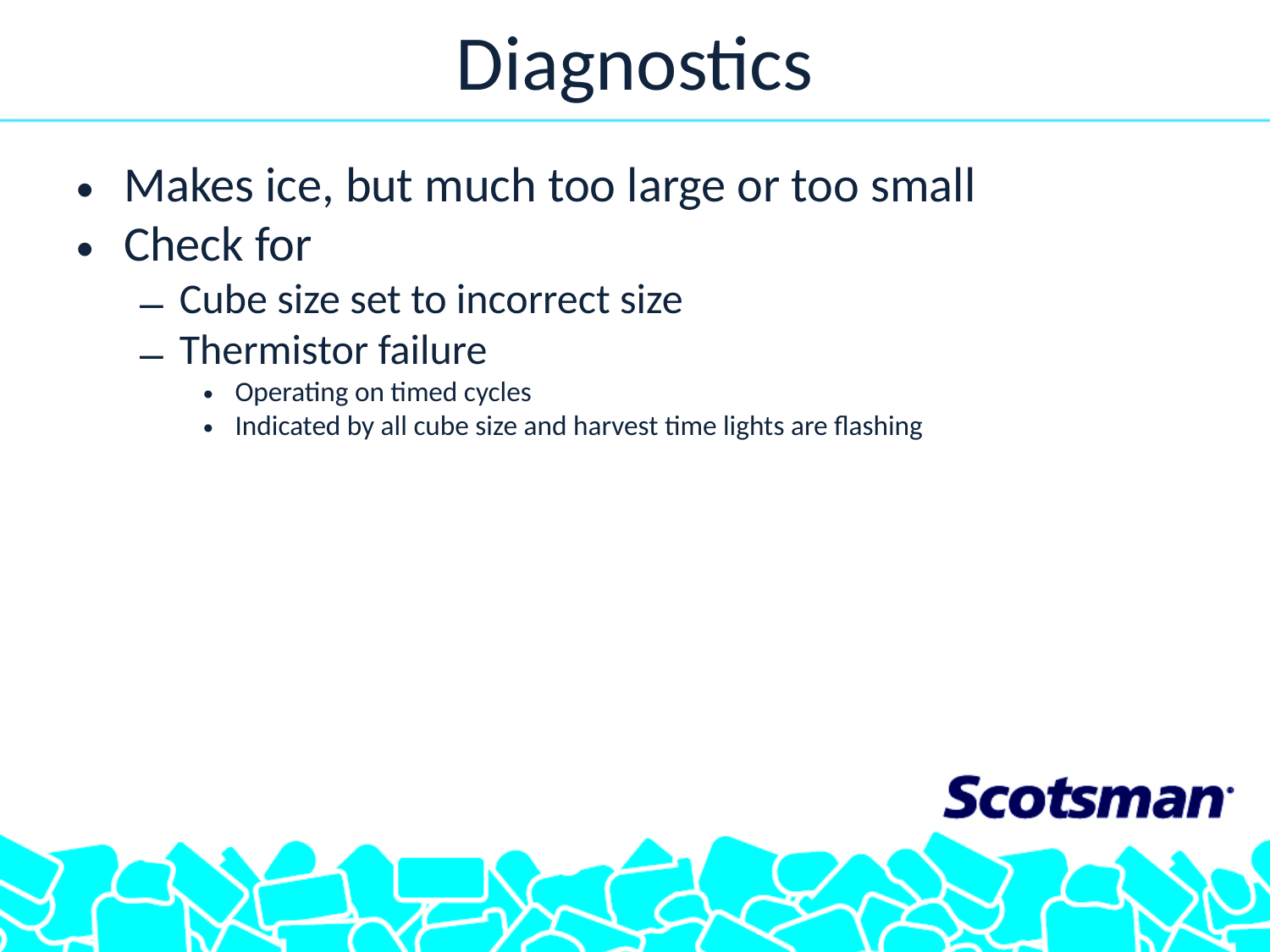

# Diagnostics
Makes ice, but much too large or too small
Check for
Cube size set to incorrect size
Thermistor failure
Operating on timed cycles
Indicated by all cube size and harvest time lights are flashing